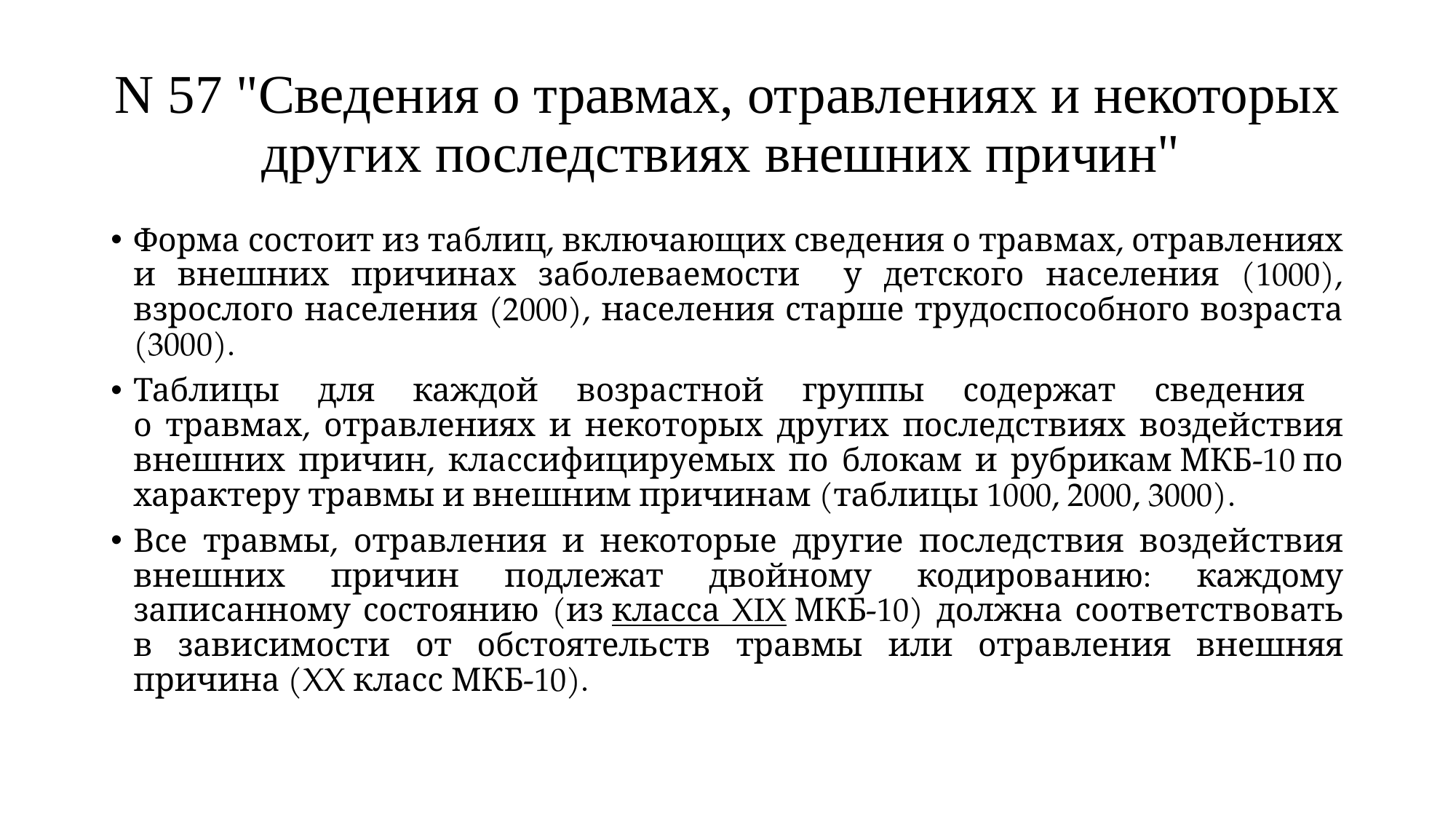

# N 57 "Сведения о травмах, отравлениях и некоторых других последствиях внешних причин"
Форма состоит из таблиц, включающих сведения о травмах, отравлениях и внешних причинах заболеваемости  у детского населения (1000), взрослого населения (2000), населения старше трудоспособного возраста (3000).
Таблицы для каждой возрастной группы содержат сведения
о травмах, отравлениях и некоторых других последствиях воздействия внешних причин, классифицируемых по блокам и рубрикам МКБ-10 по характеру травмы и внешним причинам (таблицы 1000, 2000, 3000).
Все травмы, отравления и некоторые другие последствия воздействия внешних причин подлежат двойному кодированию: каждому записанному состоянию (из класса XIX МКБ-10) должна соответствовать в зависимости от обстоятельств травмы или отравления внешняя причина (XX класс МКБ-10).